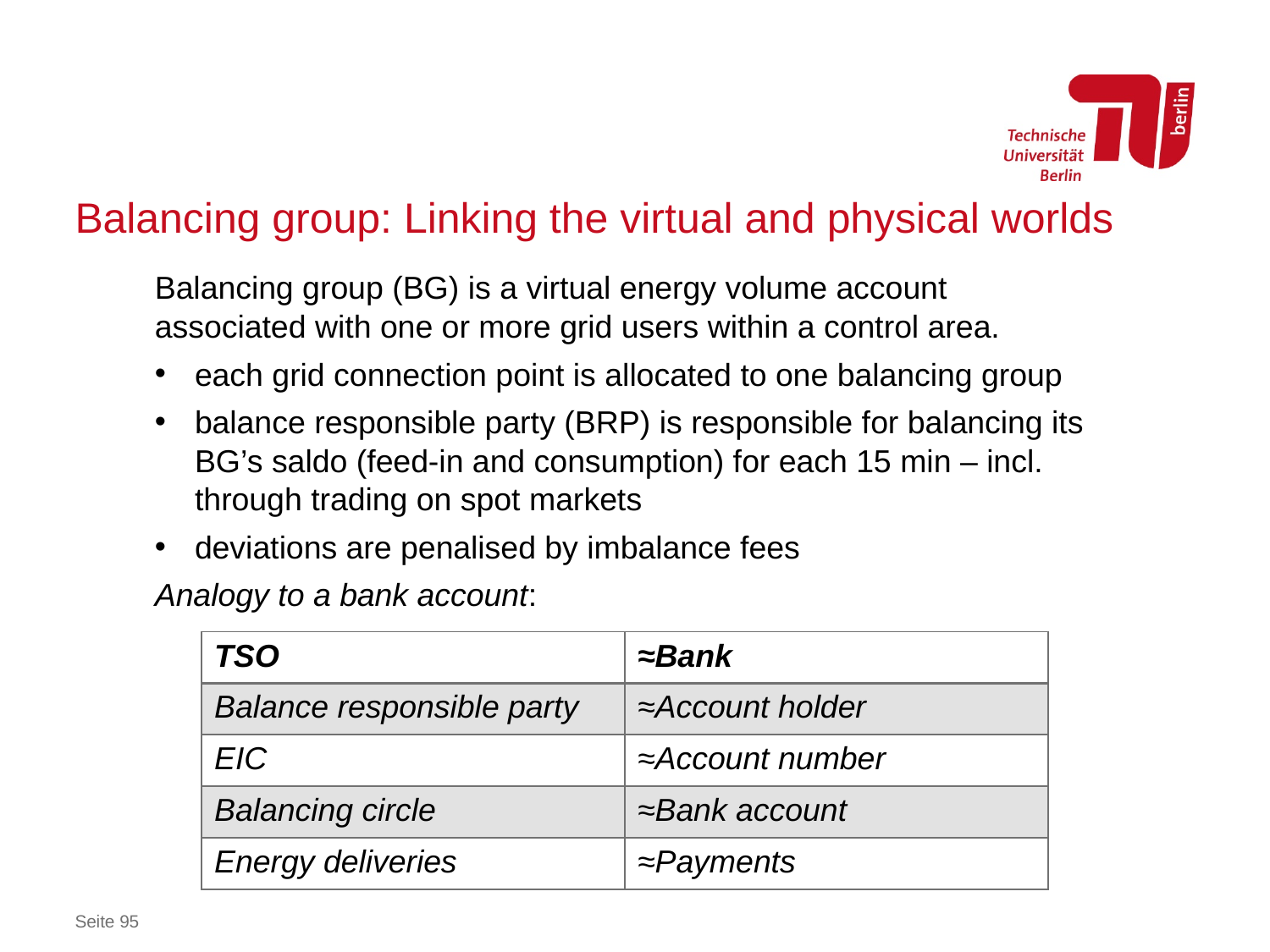

# Balancing group: Linking the virtual and physical worlds
Balancing group (BG) is a virtual energy volume account associated with one or more grid users within a control area.
each grid connection point is allocated to one balancing group
balance responsible party (BRP) is responsible for balancing its BG’s saldo (feed-in and consumption) for each 15 min – incl. through trading on spot markets
deviations are penalised by imbalance fees
Analogy to a bank account:

| TSO | ≈Bank |
| --- | --- |
| Balance responsible party | ≈Account holder |
| EIC | ≈Account number |
| Balancing circle | ≈Bank account |
| Energy deliveries | ≈Payments |
Seite 95